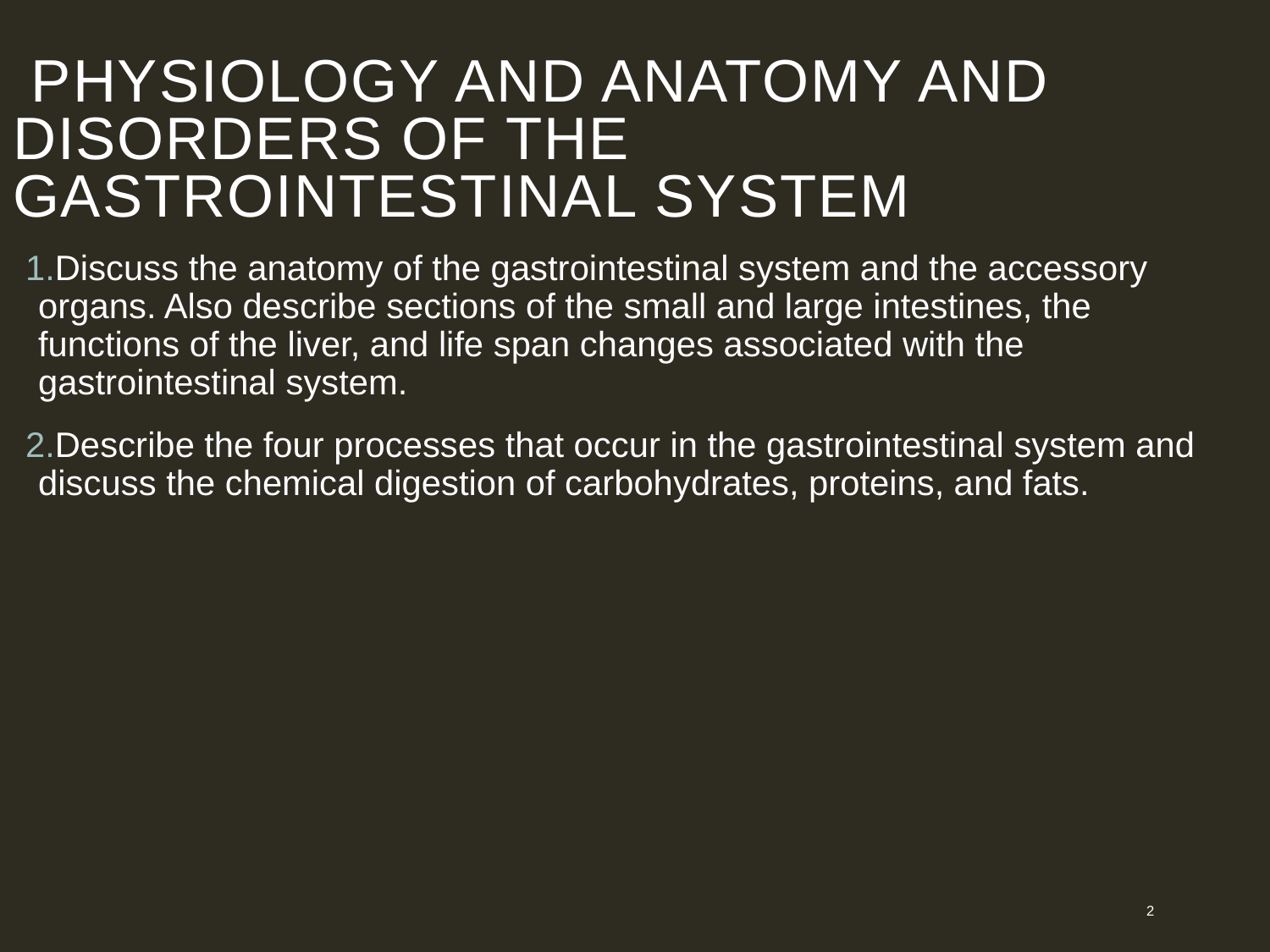

Physiology and Anatomy and Disorders of the        Gastrointestinal System
Discuss the anatomy of the gastrointestinal system and the accessory organs. Also describe sections of the small and large intestines, the functions of the liver, and life span changes associated with the gastrointestinal system.
Describe the four processes that occur in the gastrointestinal system and discuss the chemical digestion of carbohydrates, proteins, and fats.
 2